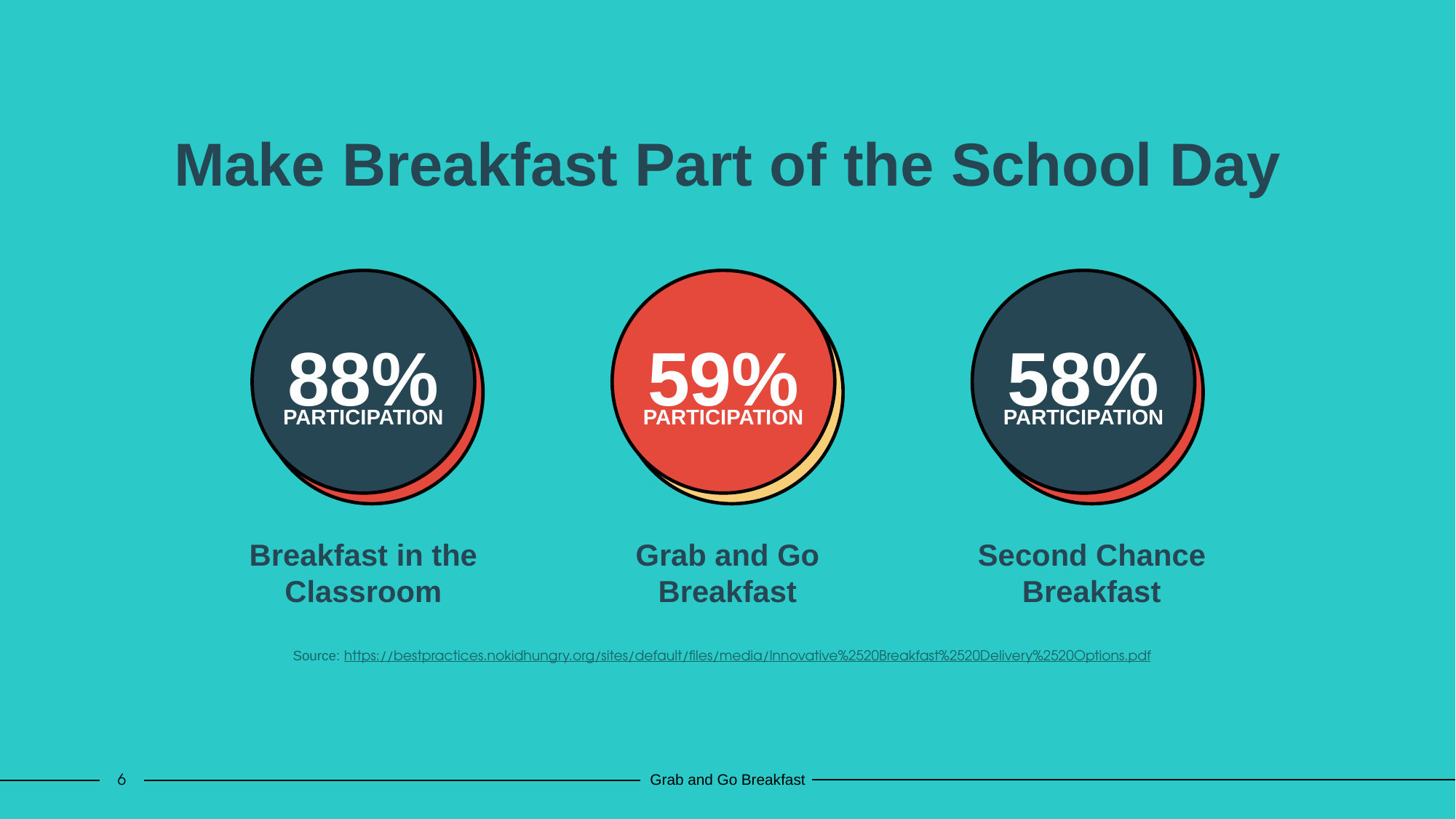

Make Breakfast Part of the School Day

88%
59%
58%
PARTICIPATION
PARTICIPATION
PARTICIPATION
Breakfast in the Classroom
Grab and Go Breakfast
Second Chance Breakfast
Source: https://bestpractices.nokidhungry.org/sites/default/files/media/Innovative%2520Breakfast%2520Delivery%2520Options.pdf

6
Grab and Go Breakfast